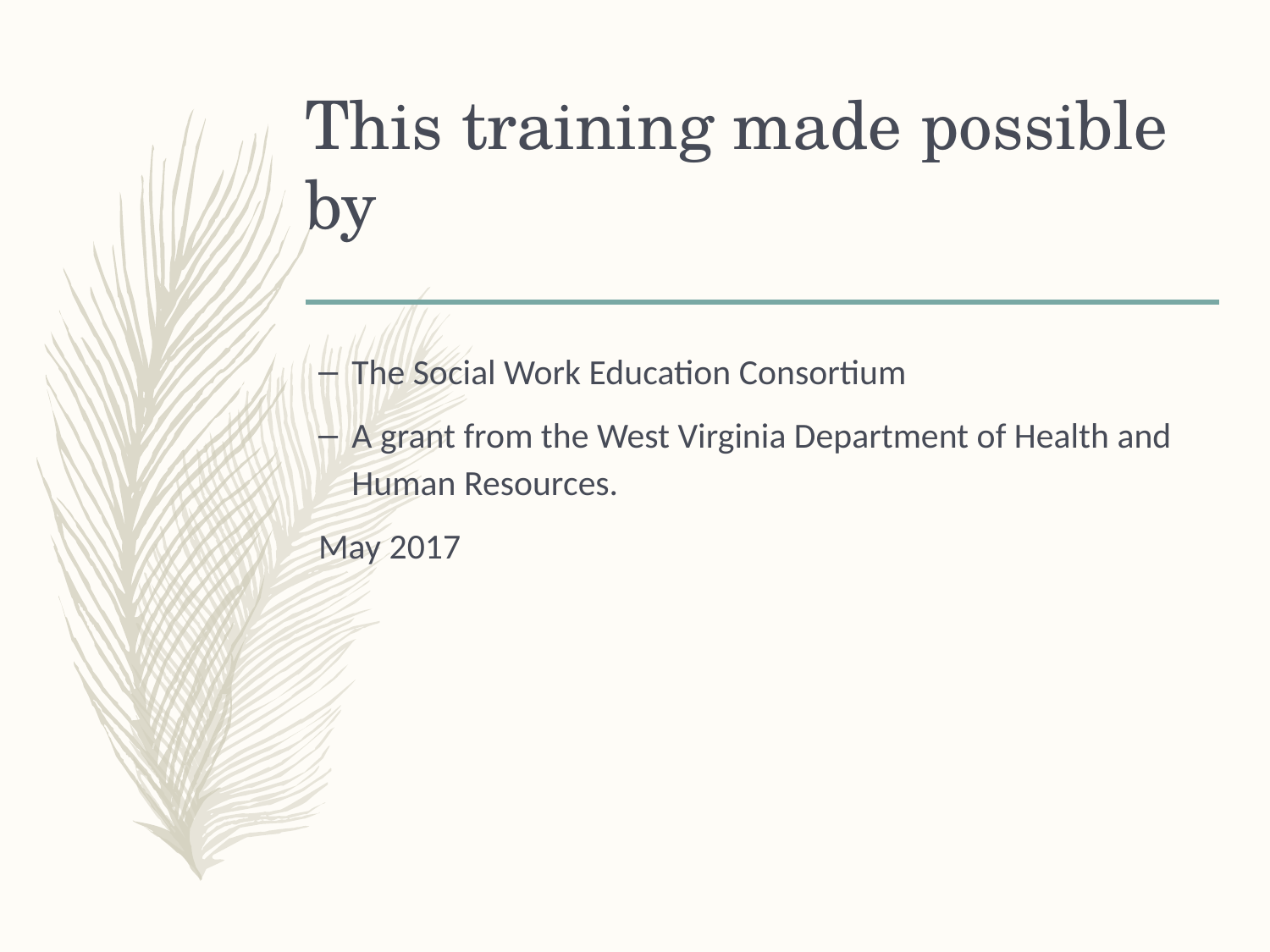

# This training made possible by
The Social Work Education Consortium
A grant from the West Virginia Department of Health and Human Resources.
May 2017